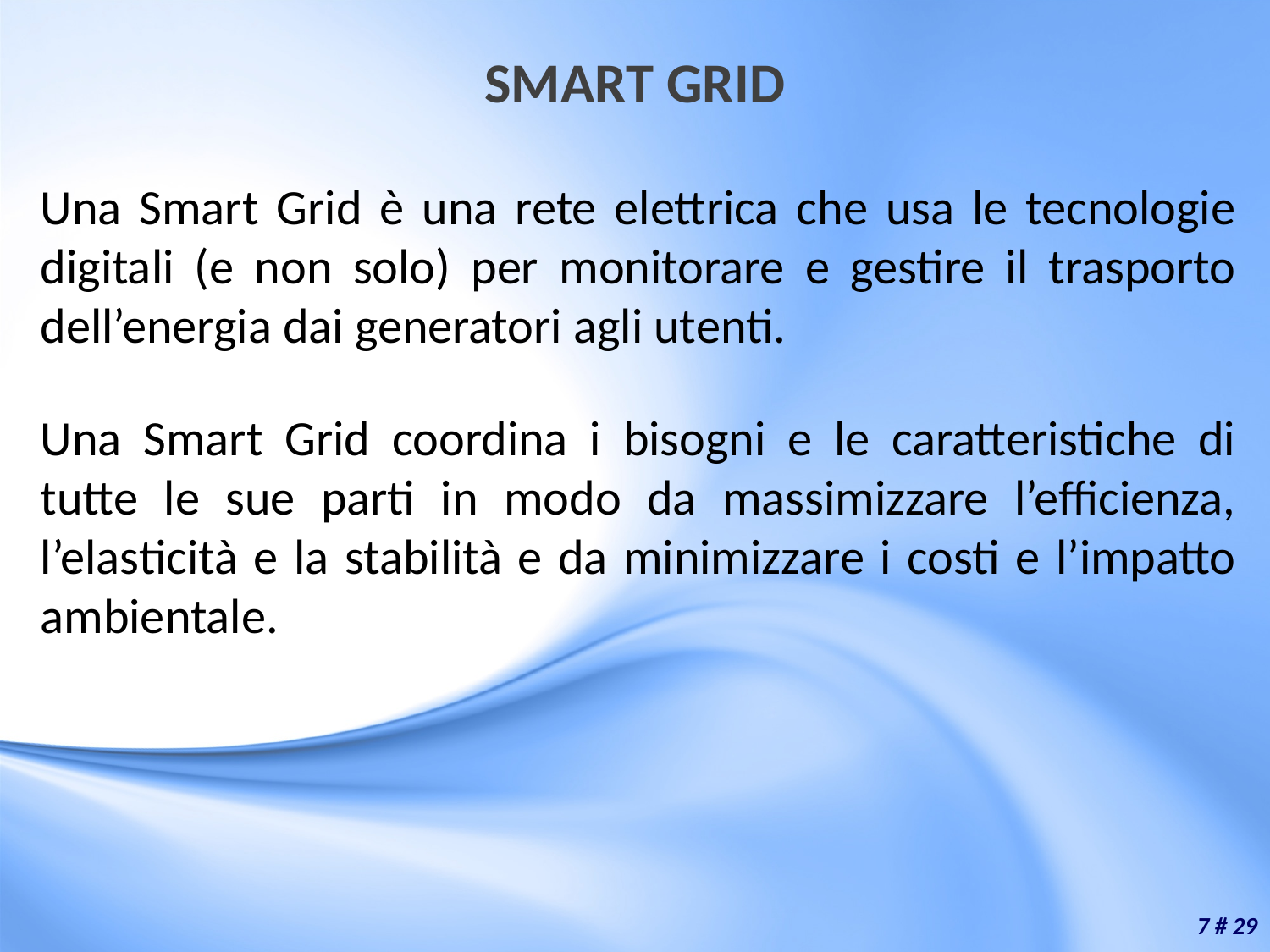

# SMART GRID
Una Smart Grid è una rete elettrica che usa le tecnologie digitali (e non solo) per monitorare e gestire il trasporto dell’energia dai generatori agli utenti.
Una Smart Grid coordina i bisogni e le caratteristiche di tutte le sue parti in modo da massimizzare l’efficienza, l’elasticità e la stabilità e da minimizzare i costi e l’impatto ambientale.
7 # 29